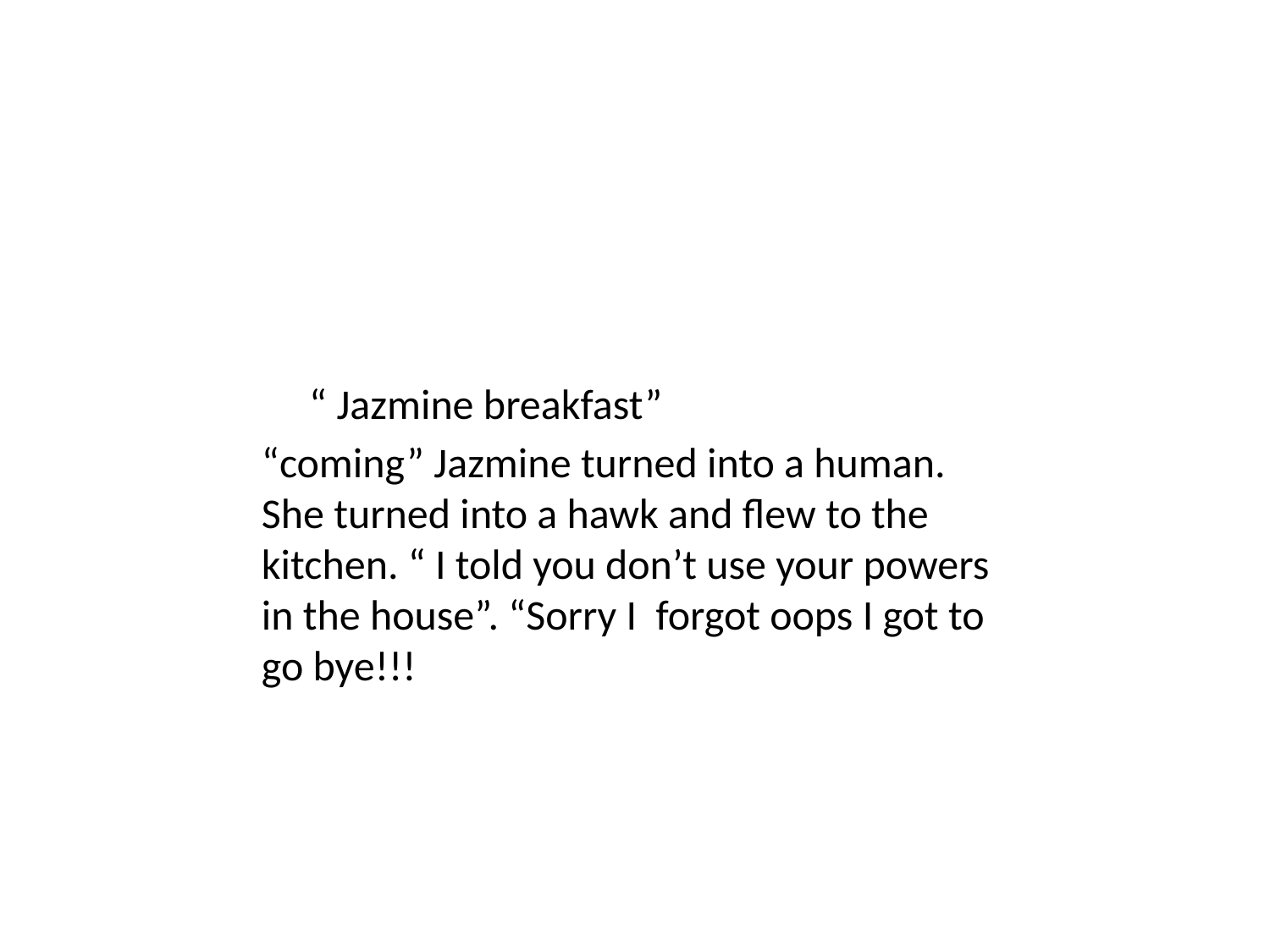

“ Jazmine breakfast”
“coming” Jazmine turned into a human. She turned into a hawk and flew to the kitchen. “ I told you don’t use your powers in the house”. “Sorry I  forgot oops I got to go bye!!!